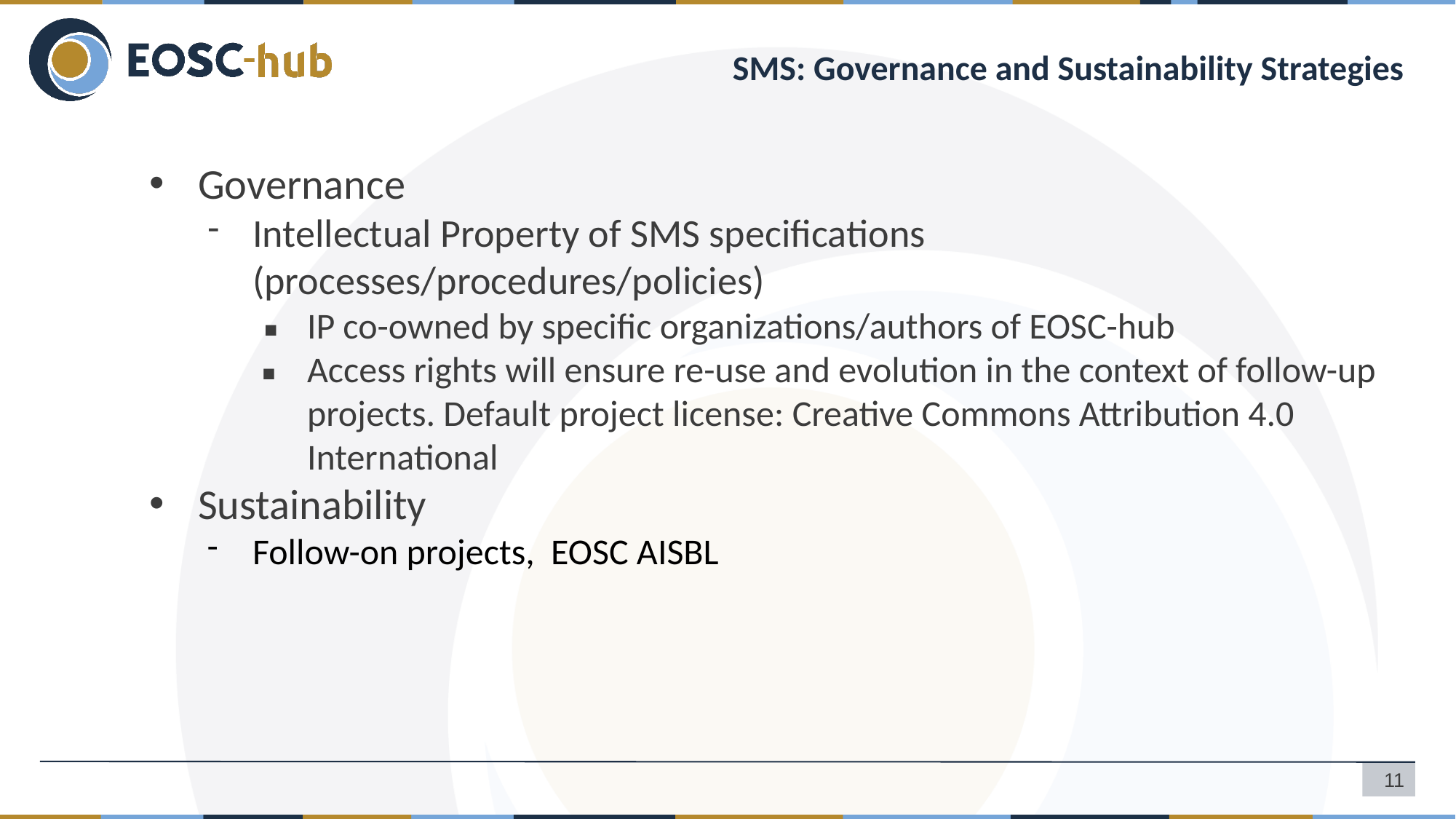

# SMS: Governance and Sustainability Strategies
Governance
Intellectual Property of SMS specifications (processes/procedures/policies)
IP co-owned by specific organizations/authors of EOSC-hub
Access rights will ensure re-use and evolution in the context of follow-up projects. Default project license: Creative Commons Attribution 4.0 International
Sustainability
Follow-on projects,  EOSC AISBL

11